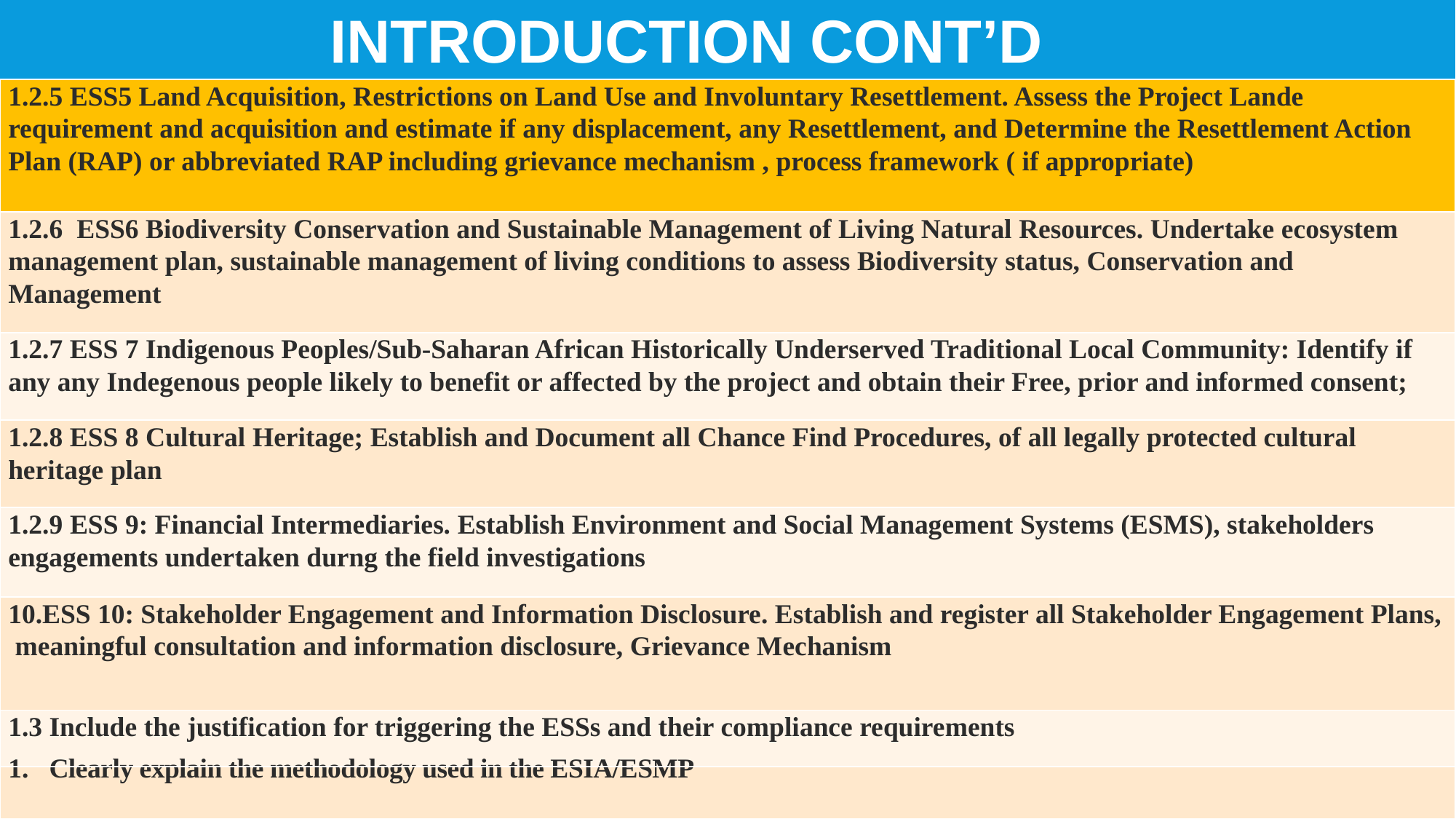

INTRODUCTION CONT’D
| 1.2.5 ESS5 Land Acquisition, Restrictions on Land Use and Involuntary Resettlement. Assess the Project Lande requirement and acquisition and estimate if any displacement, any Resettlement, and Determine the Resettlement Action Plan (RAP) or abbreviated RAP including grievance mechanism , process framework ( if appropriate) |
| --- |
| 1.2.6 ESS6 Biodiversity Conservation and Sustainable Management of Living Natural Resources. Undertake ecosystem management plan, sustainable management of living conditions to assess Biodiversity status, Conservation and Management |
| 1.2.7 ESS 7 Indigenous Peoples/Sub-Saharan African Historically Underserved Traditional Local Community: Identify if any any Indegenous people likely to benefit or affected by the project and obtain their Free, prior and informed consent; |
| 1.2.8 ESS 8 Cultural Heritage; Establish and Document all Chance Find Procedures, of all legally protected cultural heritage plan |
| 1.2.9 ESS 9: Financial Intermediaries. Establish Environment and Social Management Systems (ESMS), stakeholders engagements undertaken durng the field investigations |
| ESS 10: Stakeholder Engagement and Information Disclosure. Establish and register all Stakeholder Engagement Plans, meaningful consultation and information disclosure, Grievance Mechanism |
| 1.3 Include the justification for triggering the ESSs and their compliance requirements |
| Clearly explain the methodology used in the ESIA/ESMP |